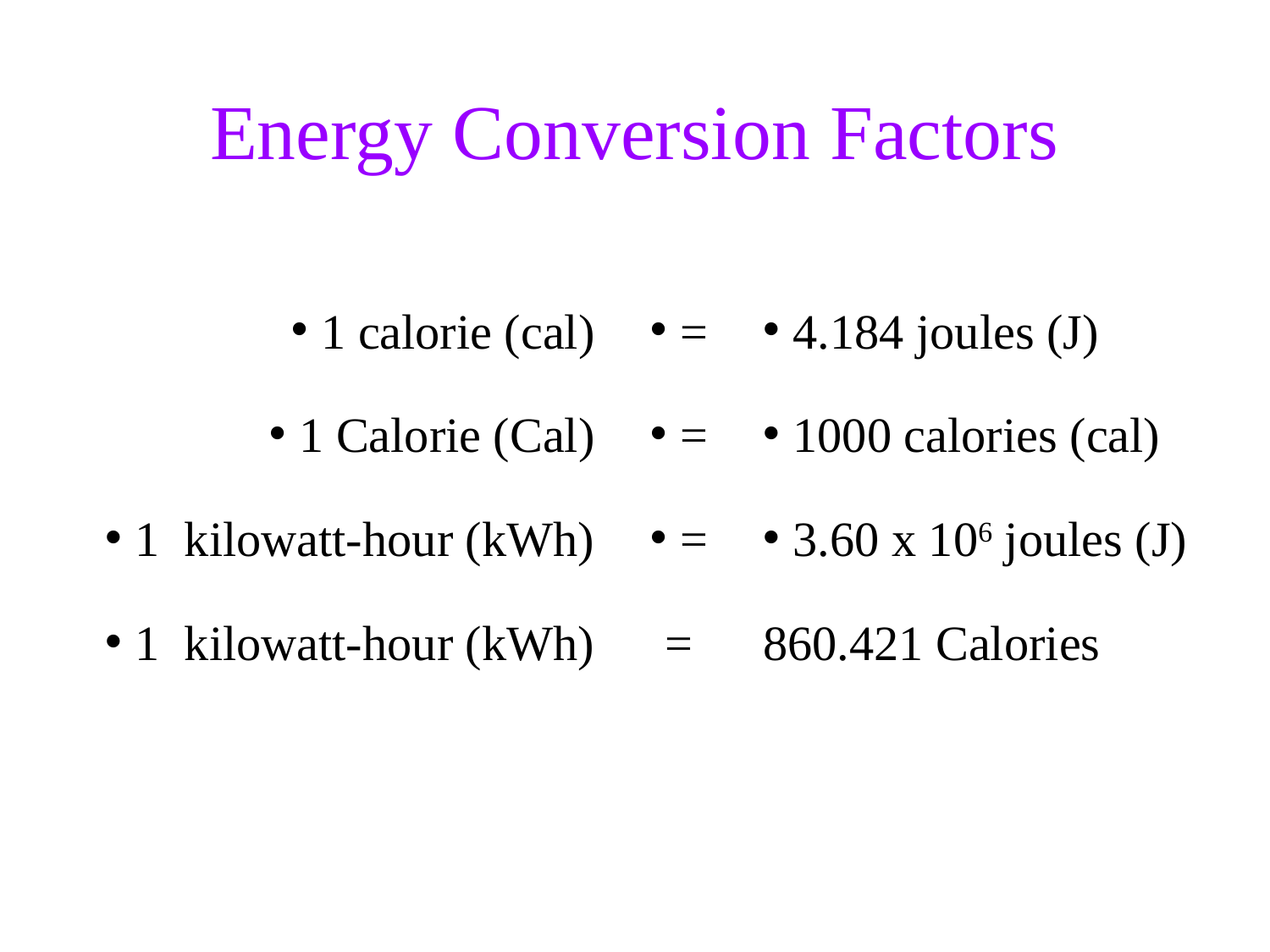

Energy Conversion Factors
| 1 calorie (cal) | = | 4.184 joules (J) |
| --- | --- | --- |
| 1 Calorie (Cal) | = | 1000 calories (cal) |
| 1 kilowatt-hour (kWh) | = | 3.60 x 106 joules (J) |
| 1 kilowatt-hour (kWh) | = | 860.421 Calories |